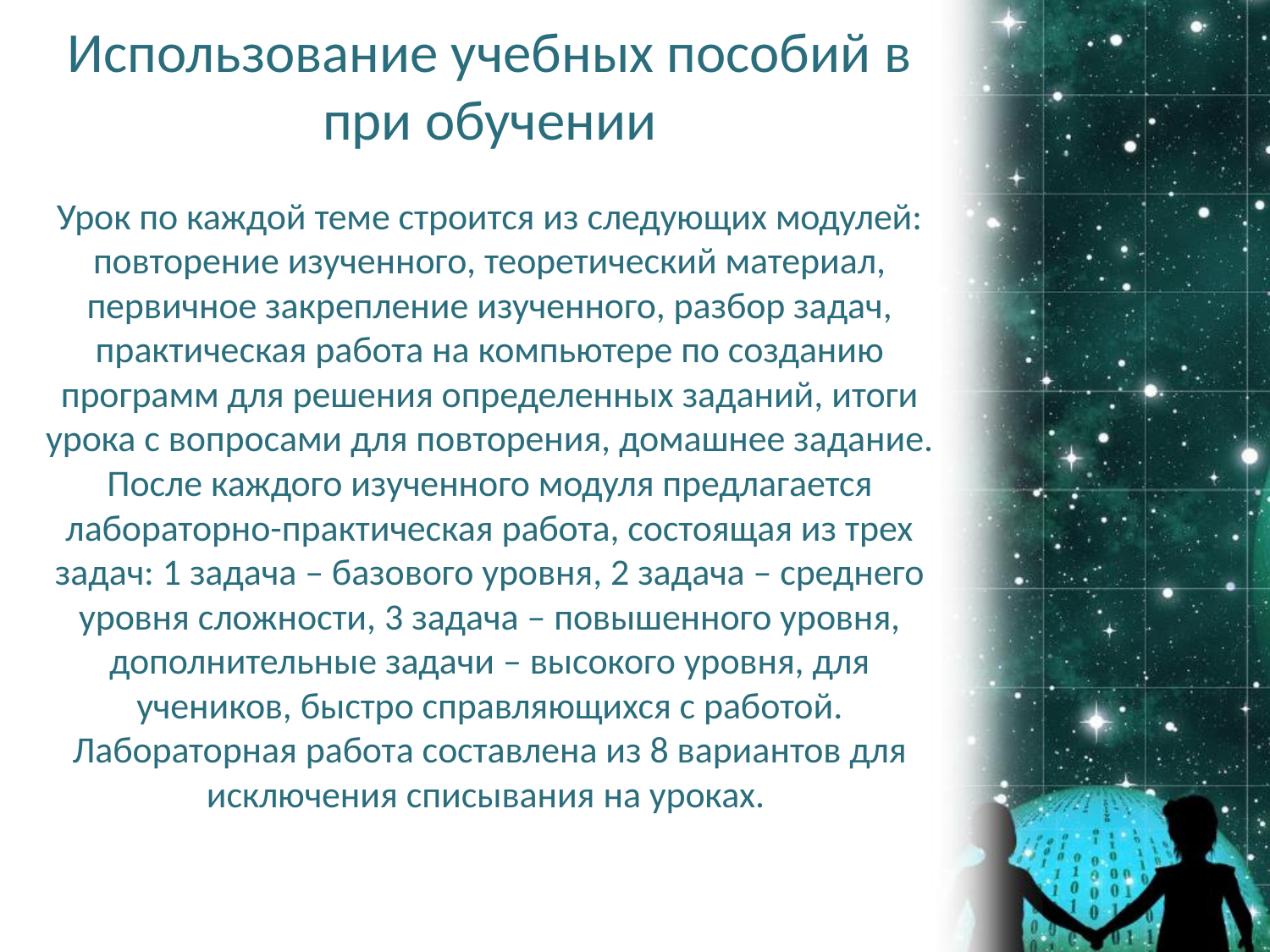

# Использование учебных пособий в при обучении
Урок по каждой теме строится из следующих модулей: повторение изученного, теоретический материал, первичное закрепление изученного, разбор задач, практическая работа на компьютере по созданию программ для решения определенных заданий, итоги урока с вопросами для повторения, домашнее задание. После каждого изученного модуля предлагается лабораторно-практическая работа, состоящая из трех задач: 1 задача – базового уровня, 2 задача – среднего уровня сложности, 3 задача – повышенного уровня, дополнительные задачи – высокого уровня, для учеников, быстро справляющихся с работой. Лабораторная работа составлена из 8 вариантов для исключения списывания на уроках.